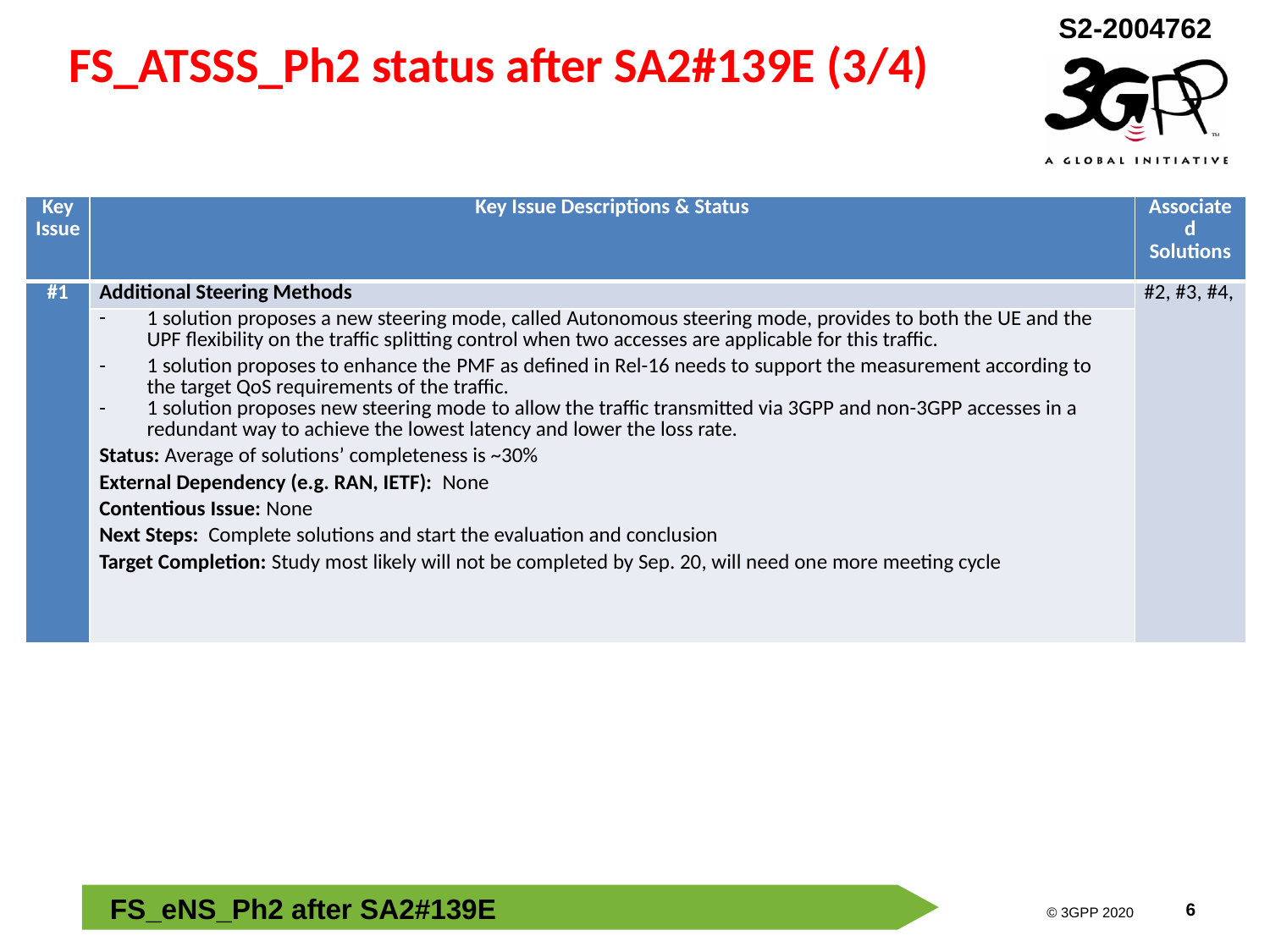

# FS_ATSSS_Ph2 status after SA2#139E (3/4)
| Key Issue | Key Issue Descriptions & Status | Associated Solutions |
| --- | --- | --- |
| #1 | Additional Steering Methods | #2, #3, #4, |
|  | 1 solution proposes a new steering mode, called Autonomous steering mode, provides to both the UE and the UPF flexibility on the traffic splitting control when two accesses are applicable for this traffic. 1 solution proposes to enhance the PMF as defined in Rel-16 needs to support the measurement according to the target QoS requirements of the traffic. 1 solution proposes new steering mode to allow the traffic transmitted via 3GPP and non-3GPP accesses in a redundant way to achieve the lowest latency and lower the loss rate. Status: Average of solutions’ completeness is ~30% External Dependency (e.g. RAN, IETF): None Contentious Issue: None Next Steps: Complete solutions and start the evaluation and conclusion Target Completion: Study most likely will not be completed by Sep. 20, will need one more meeting cycle |  |